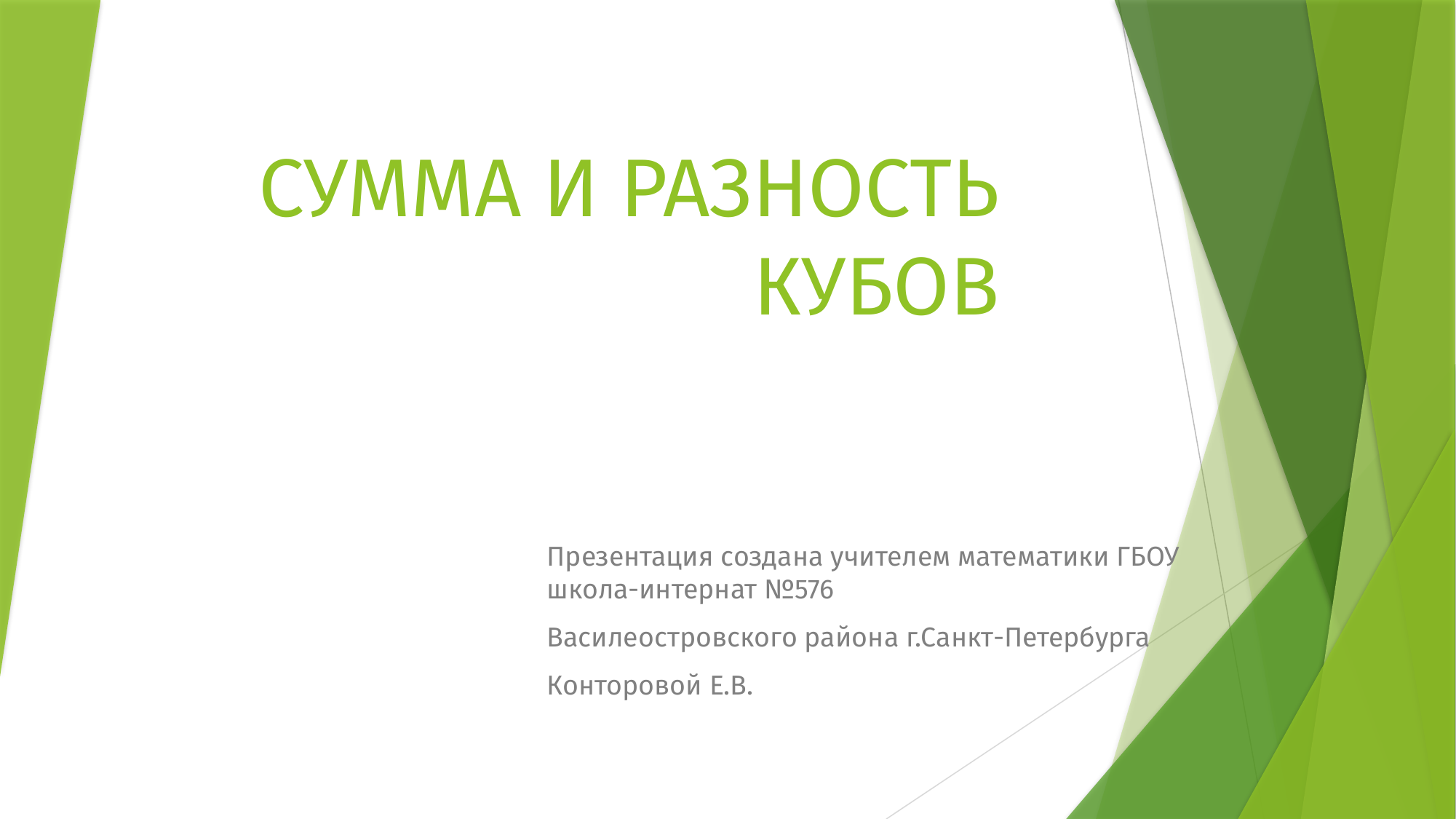

# СУММА И РАЗНОСТЬ КУБОВ
Презентация создана учителем математики ГБОУ школа-интернат №576
Василеостровского района г.Санкт-Петербурга
Конторовой Е.В.